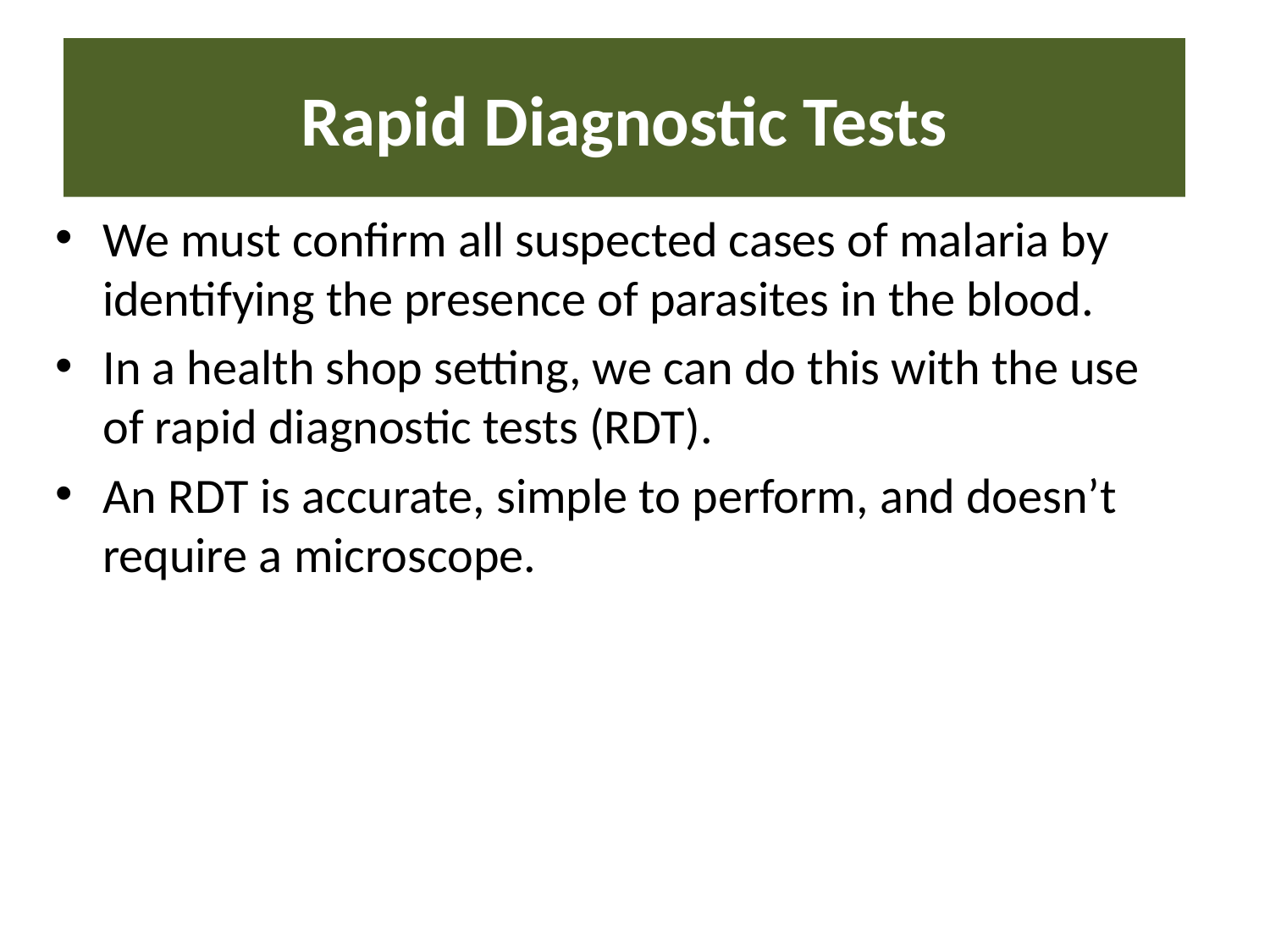

# Rapid Diagnostic Tests
We must confirm all suspected cases of malaria by identifying the presence of parasites in the blood.
In a health shop setting, we can do this with the use of rapid diagnostic tests (RDT).
An RDT is accurate, simple to perform, and doesn’t require a microscope.